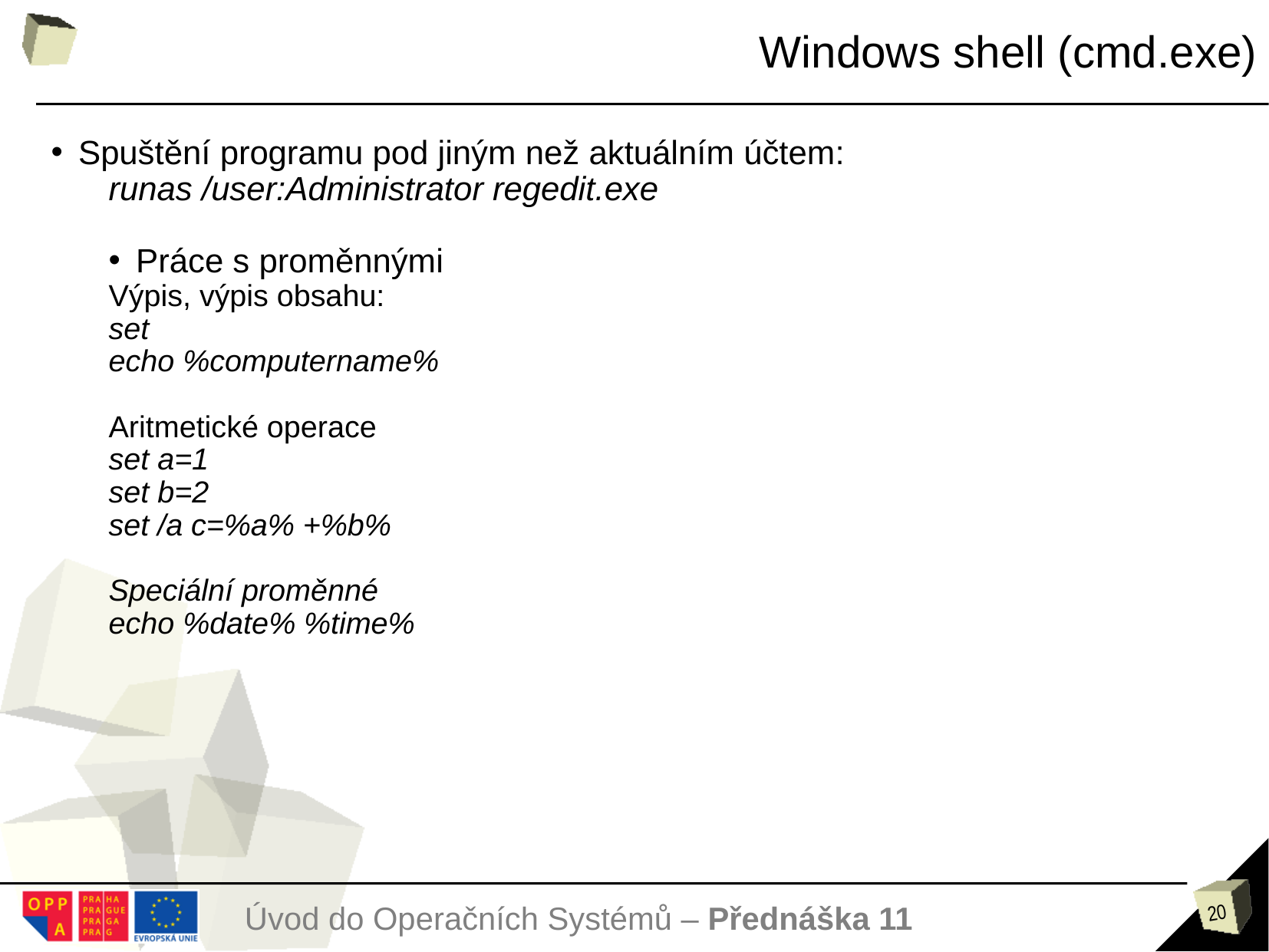

# Orientace
Windows shell (cmd.exe)

Spuštění programu pod jiným než aktuálním účtem:
runas /user:Administrator regedit.exe

Práce s proměnnými
Výpis, výpis obsahu:
set
echo %computername%
Aritmetické operace
set a=1
set b=2
set /a c=%a% +%b%
Speciální proměnné
echo %date% %time%